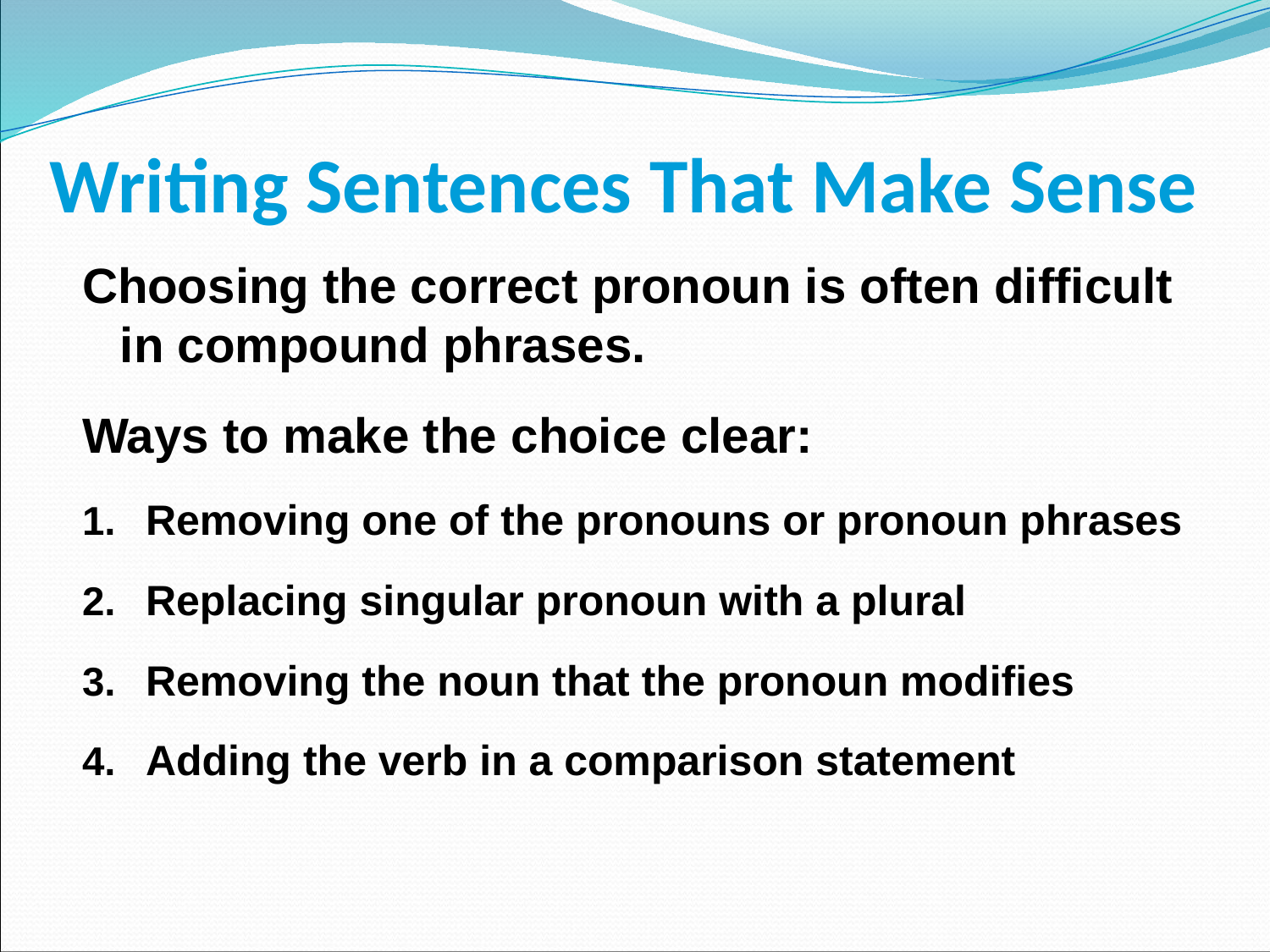

# Writing Sentences That Make Sense
Choosing the correct pronoun is often difficult in compound phrases.
Ways to make the choice clear:
Removing one of the pronouns or pronoun phrases
Replacing singular pronoun with a plural
Removing the noun that the pronoun modifies
Adding the verb in a comparison statement